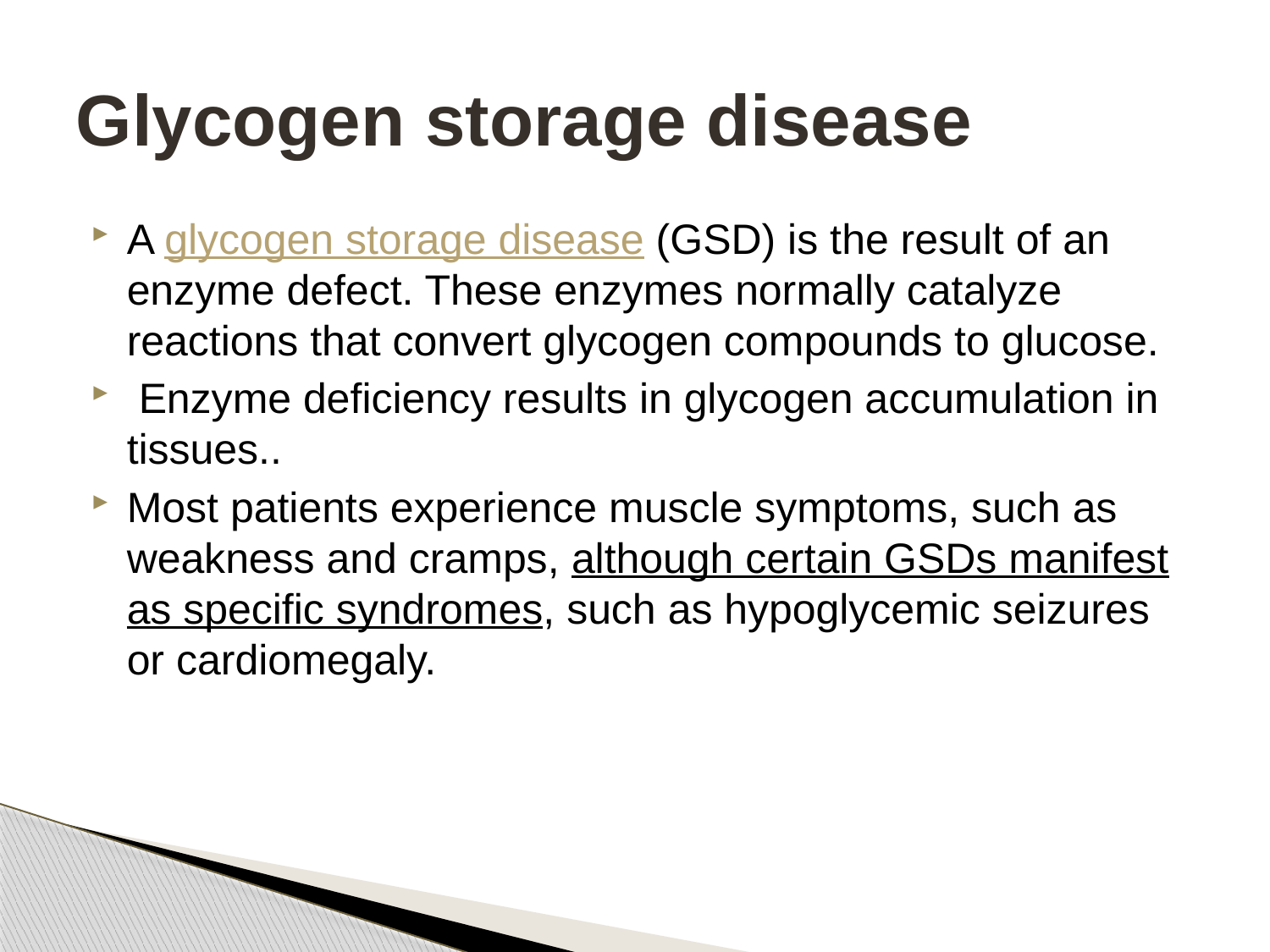

# Glycogen storage disease
A glycogen storage disease (GSD) is the result of an enzyme defect. These enzymes normally catalyze reactions that convert glycogen compounds to glucose.
 Enzyme deficiency results in glycogen accumulation in tissues..
Most patients experience muscle symptoms, such as weakness and cramps, although certain GSDs manifest as specific syndromes, such as hypoglycemic seizures or cardiomegaly.